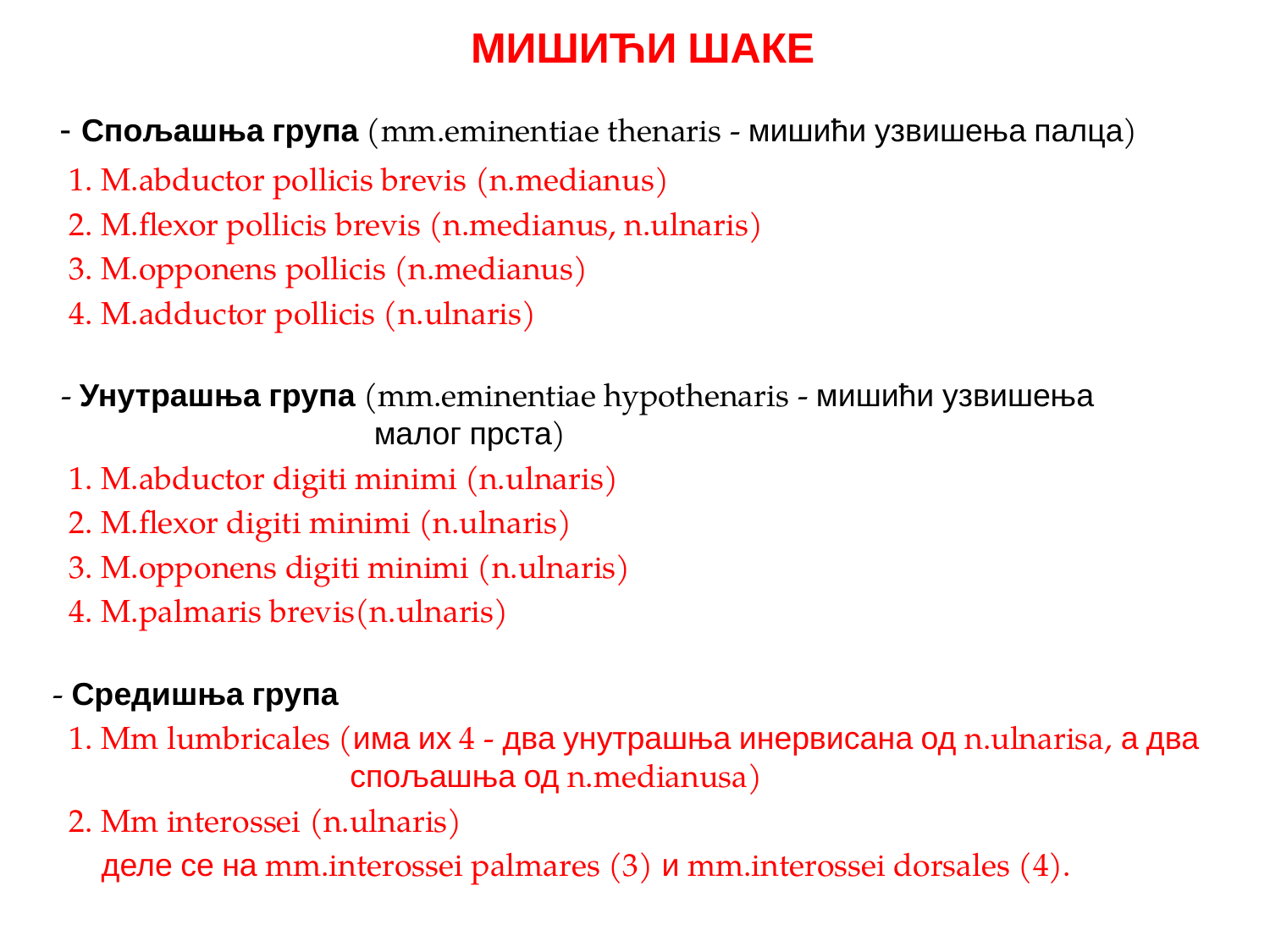

МИШИЋИ ШАКЕ
   - Спољашња група (mm.eminentiae thenaris - мишићи узвишења палца)
       1. M.abductor pollicis brevis (n.medianus)
       2. M.flexor pollicis brevis (n.medianus, n.ulnaris)
       3. M.opponens pollicis (n.medianus)
       4. M.adductor pollicis (n.ulnaris)
      - Унутрашња група (mm.eminentiae hypothenaris - мишићи узвишења
                                       малог прста)
       1. M.abductor digiti minimi (n.ulnaris)
       2. M.flexor digiti minimi (n.ulnaris)
       3. M.opponens digiti minimi (n.ulnaris)
       4. M.palmaris brevis(n.ulnaris)
     - Средишња група
       1. Mm lumbricales (има их 4 - два унутрашња инервисана од n.ulnarisa, а два
                                    спољашња од n.medianusa)
       2. Mm interossei (n.ulnaris)
           деле се на mm.interossei palmares (3) и mm.interossei dorsales (4).